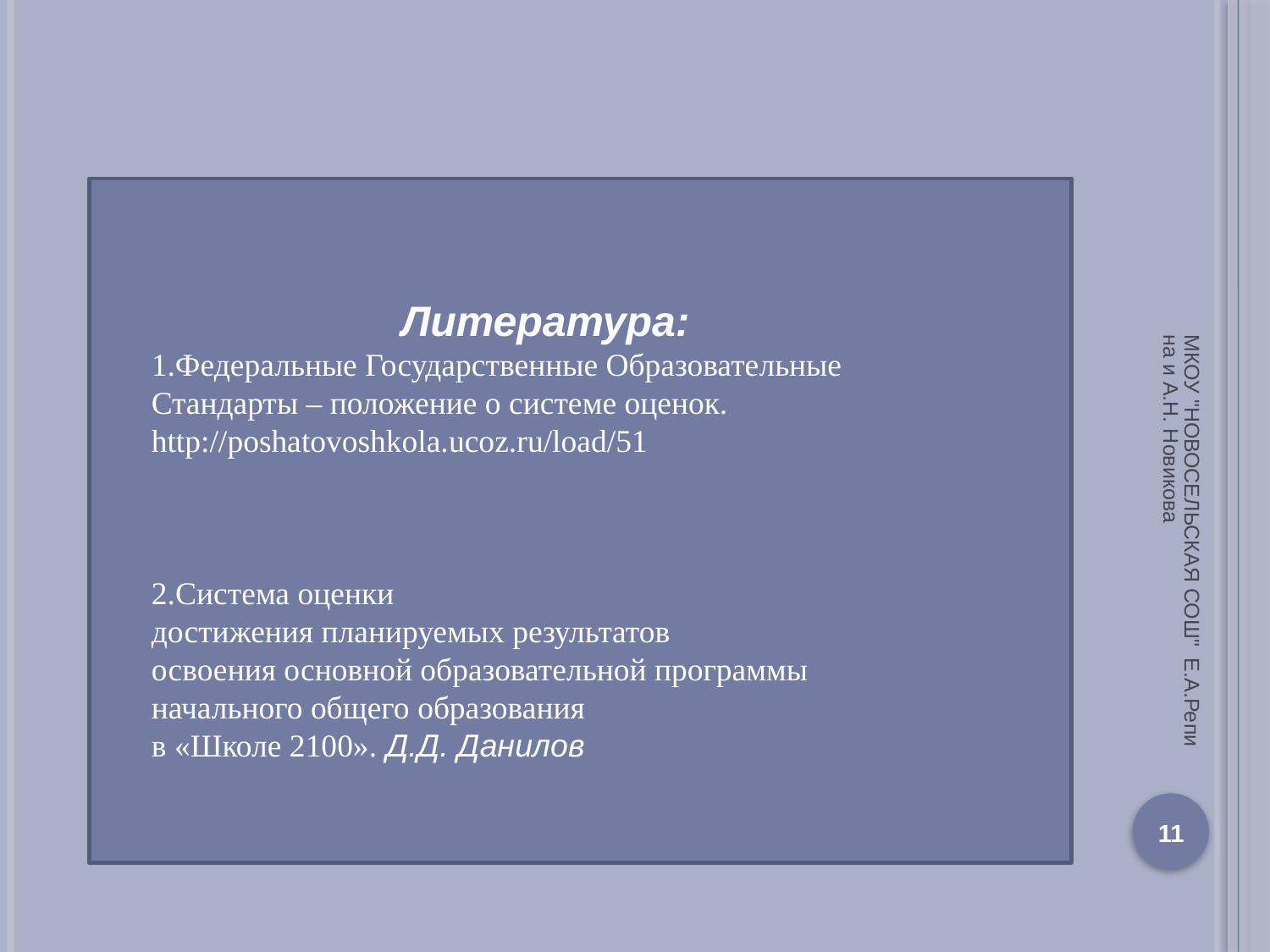

Литература:
1.Федеральные Государственные Образовательные Стандарты – положение о системе оценок. http://poshatovoshkola.ucoz.ru/load/51

http://standart.edu.ru/
МКОУ "НОВОСЕЛЬСКАЯ СОШ"  Е.А.Репина и А.Н. Новикова
2.Система оценки
достижения планируемых результатов
освоения основной образовательной программы
начального общего образования
в «Школе 2100». Д.Д. Данилов

11